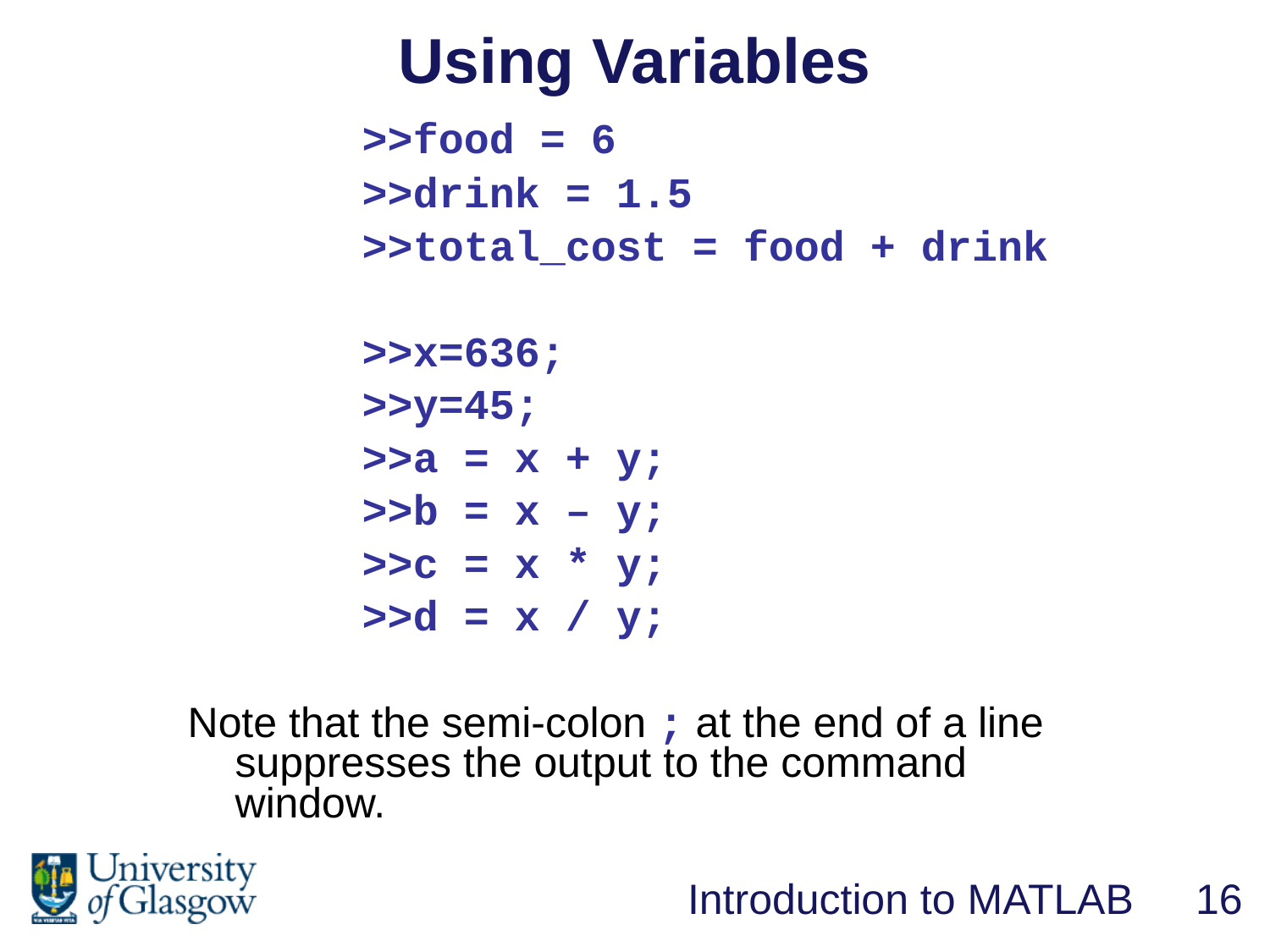

Using Variables
		>>food = 6
		>>drink = 1.5
		>>total_cost = food + drink

		>>x=636;
		>>y=45;
		>>a = x + y;
		>>b = x – y;
		>>c = x * y;
		>>d = x / y;

Note that the semi-colon ; at the end of a line suppresses the output to the command window.